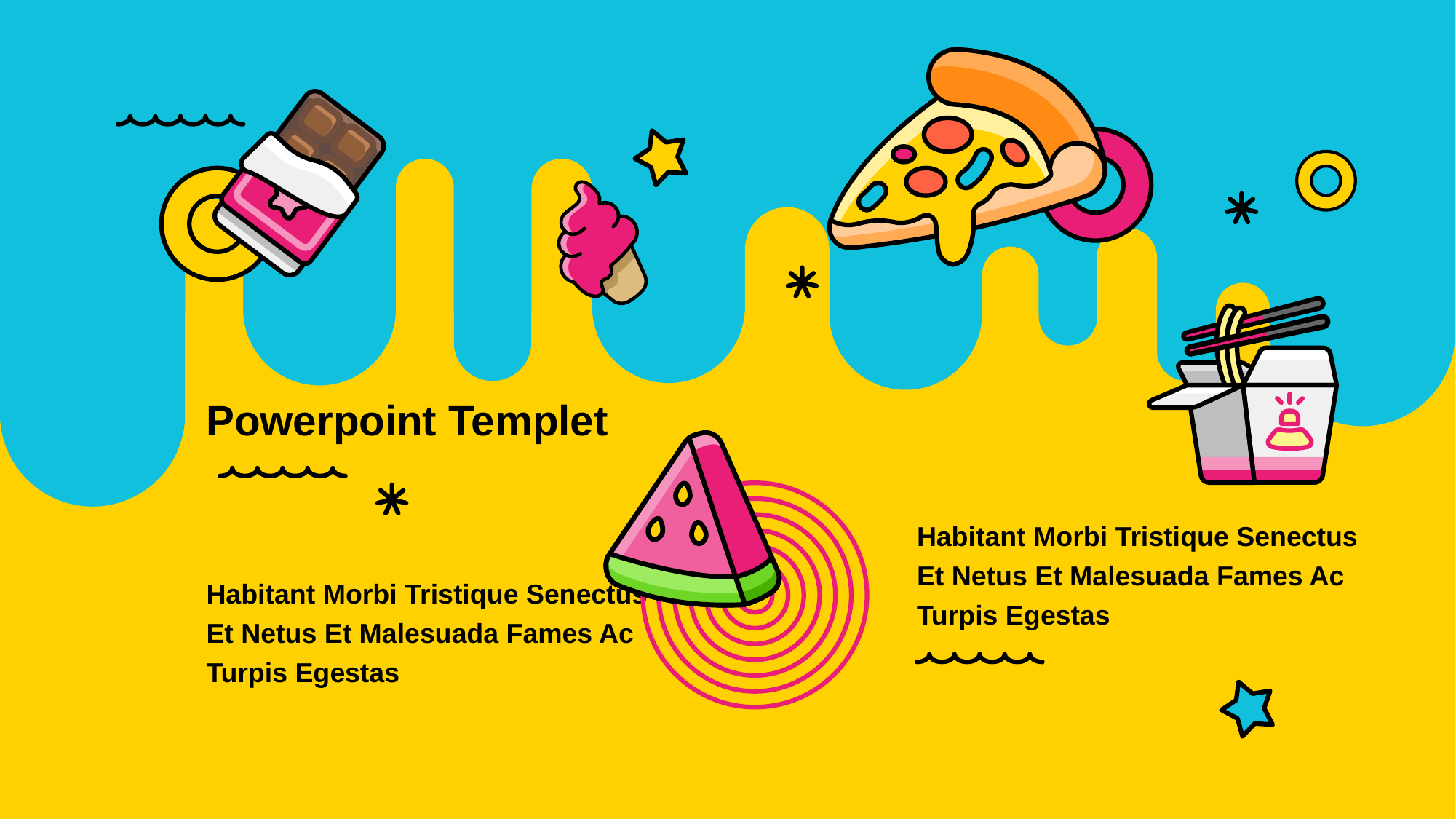

Powerpoint Templet

Habitant Morbi Tristique Senectus Et Netus Et Malesuada Fames Ac Turpis Egestas
Habitant Morbi Tristique Senectus Et Netus Et Malesuada Fames Ac Turpis Egestas